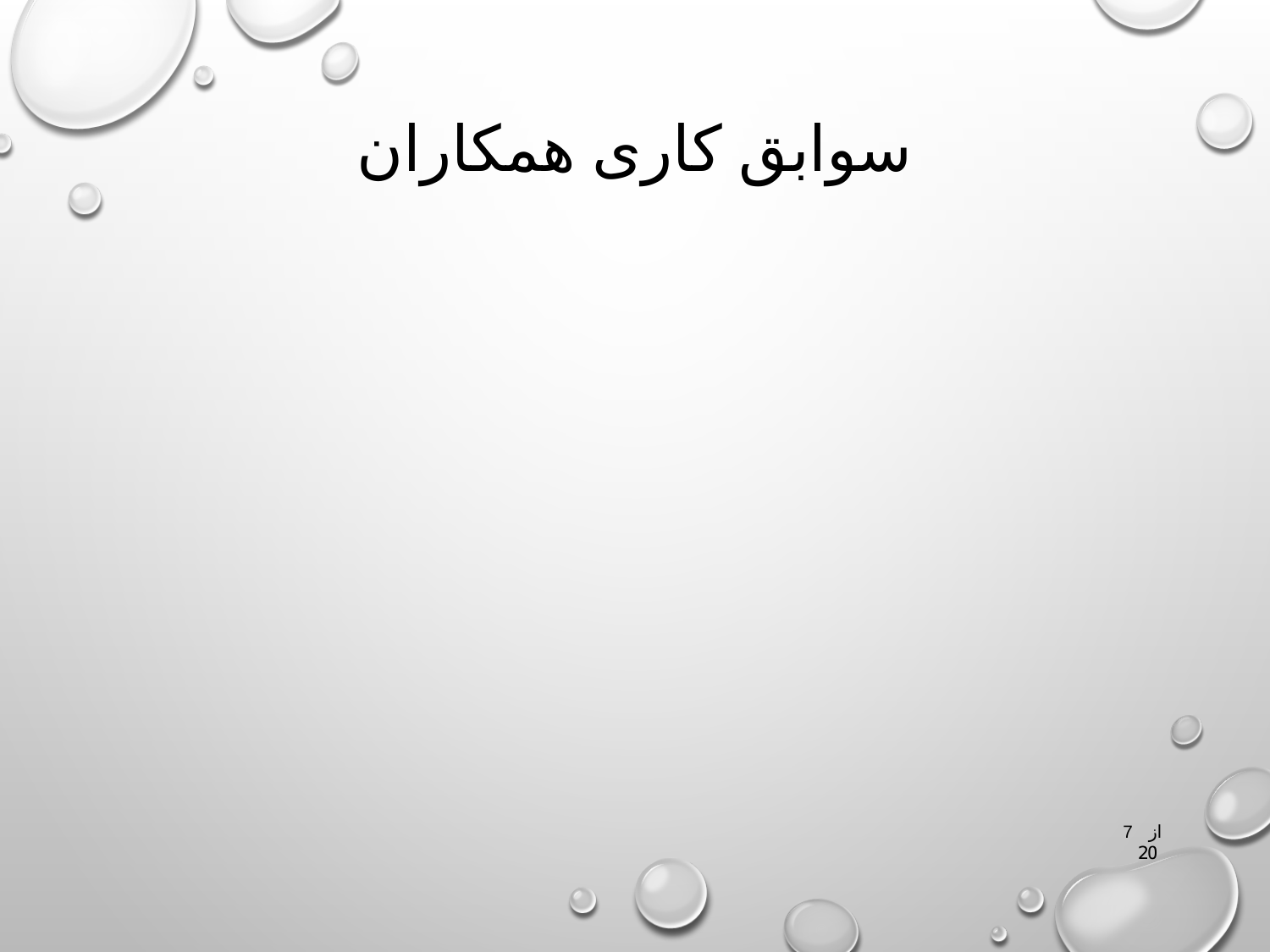

# سوابق کاری همکاران
7 از   20